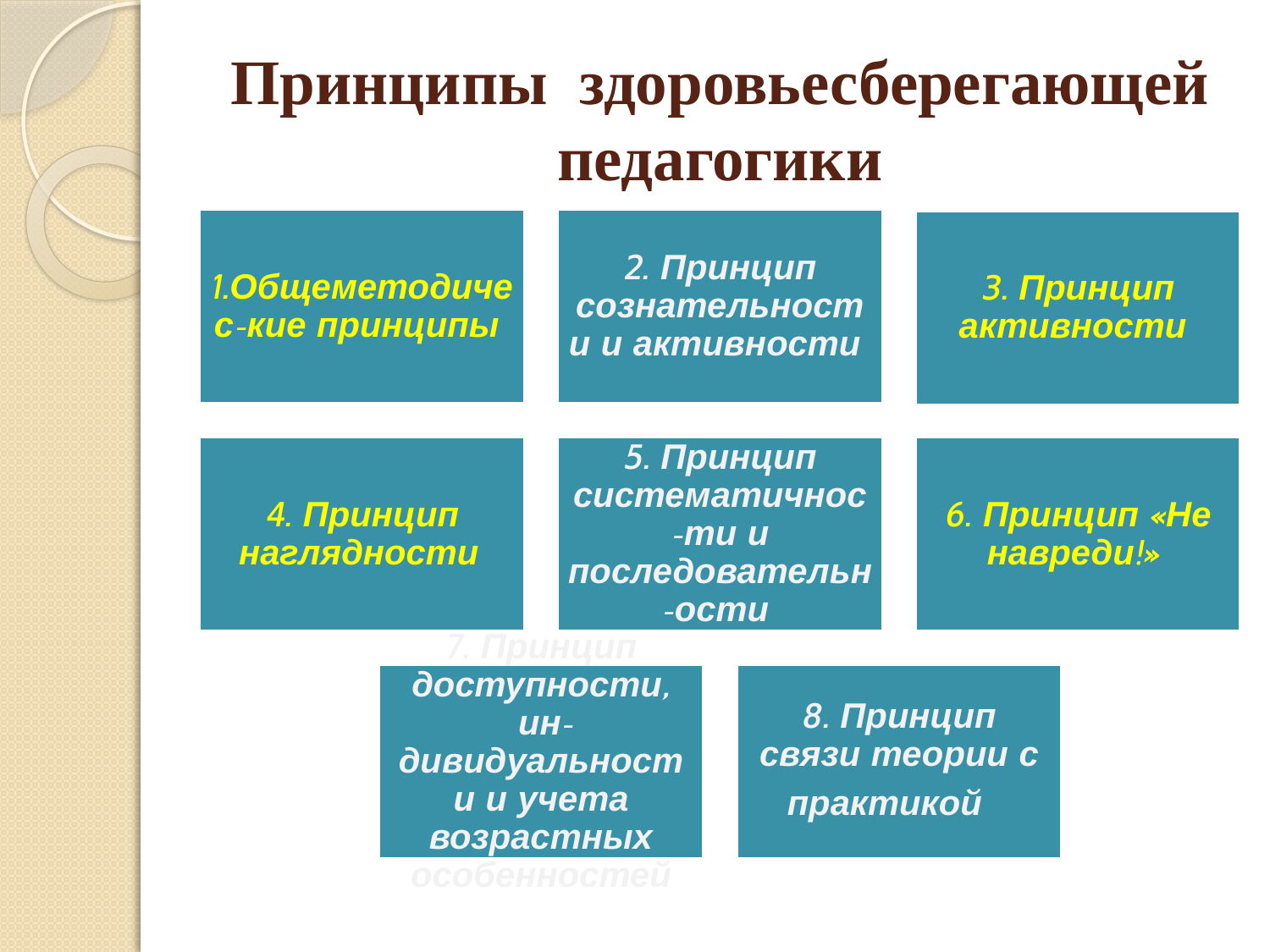

# Принципы  здоровьесберегающей педагогики
1.Общеметодичес-кие принципы
2. Принцип сознательности и активности
3. Принцип активности
4. Принцип наглядности
5. Принцип систематичнос-ти и последовательн-ости
6. Принцип «Не навреди!»
7. Принцип доступности,  ин-дивидуальности и учета возрастных особенностей
8. Принцип связи теории с практикой